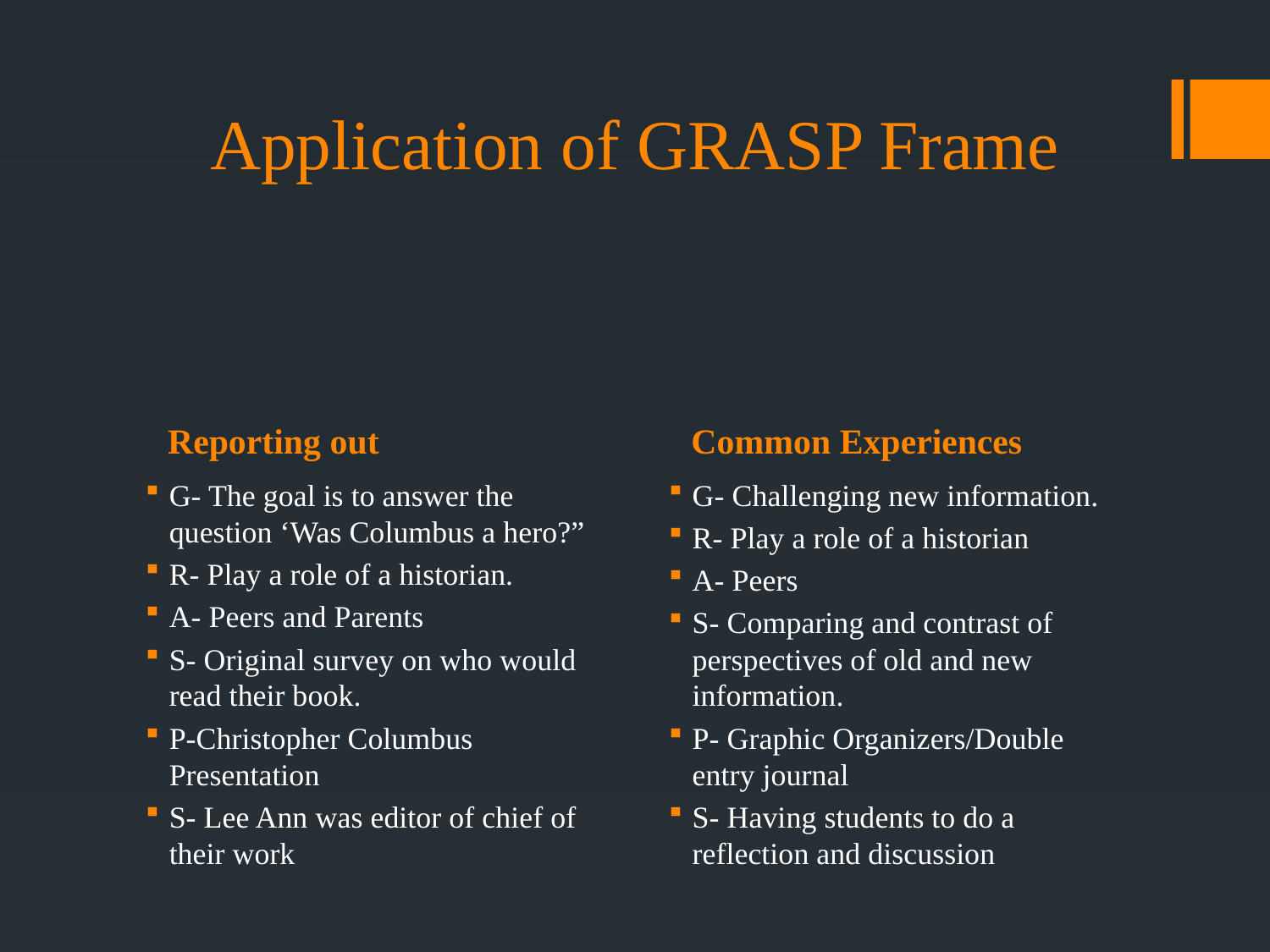

# Application of GRASP Frame
Reporting out
Common Experiences
G- The goal is to answer the question ‘Was Columbus a hero?”
R- Play a role of a historian.
A- Peers and Parents
S- Original survey on who would read their book.
P-Christopher Columbus Presentation
S- Lee Ann was editor of chief of their work
G- Challenging new information.
R- Play a role of a historian
A- Peers
S- Comparing and contrast of perspectives of old and new information.
P- Graphic Organizers/Double entry journal
S- Having students to do a reflection and discussion